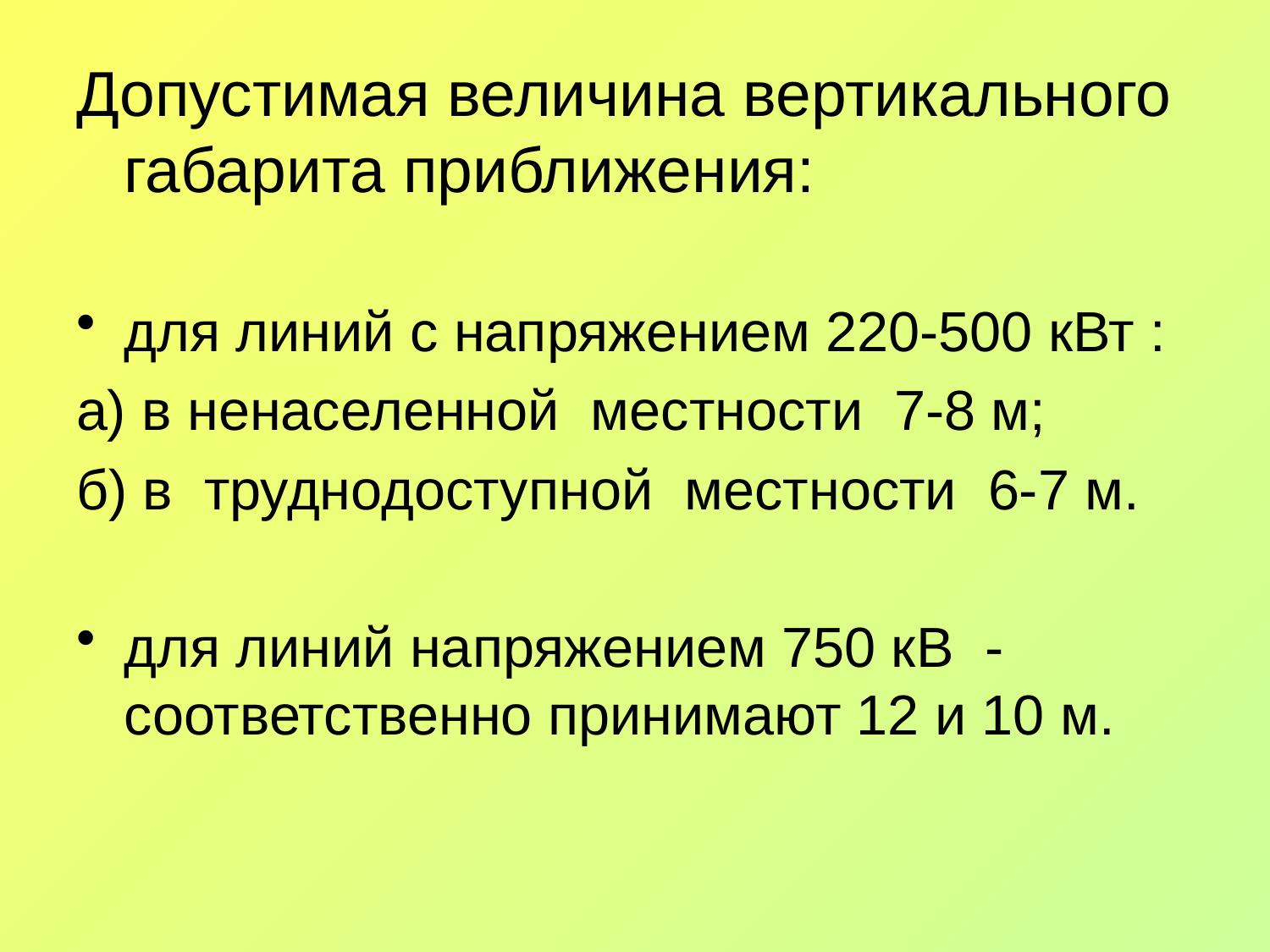

Допустимая величина вертикального габарита приближения:

для линий с напряжением 220-500 кВт :
а) в ненаселенной  местности  7-8 м;
б) в  труднодоступной  местности  6-7 м.

для линий напряжением 750 кВ  - соответственно принимают 12 и 10 м.